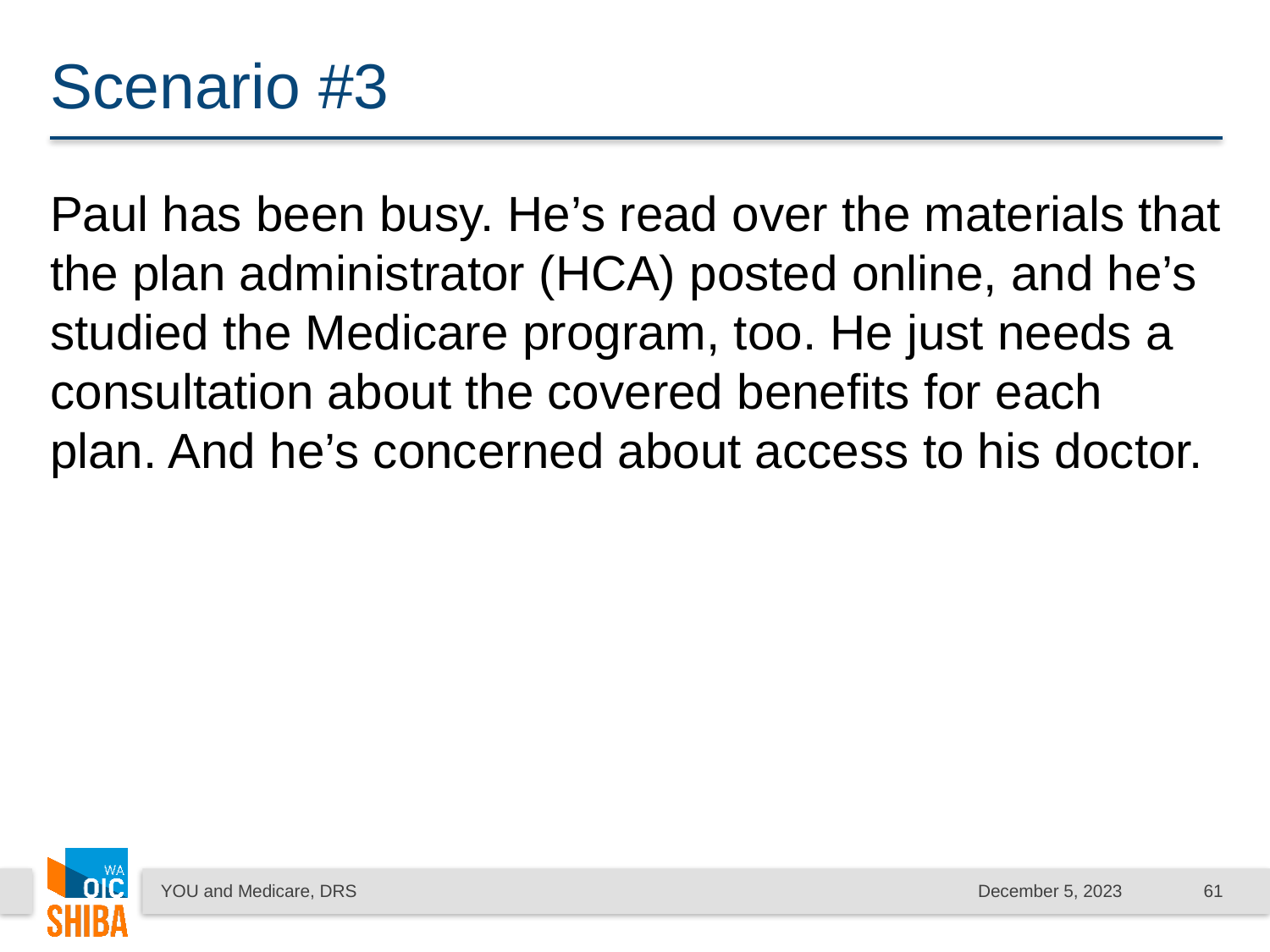

# Scenario #3
Paul has been busy. He’s read over the materials that the plan administrator (HCA) posted online, and he’s studied the Medicare program, too. He just needs a consultation about the covered benefits for each plan. And he’s concerned about access to his doctor.
YOU and Medicare, DRS
December 5, 2023
61